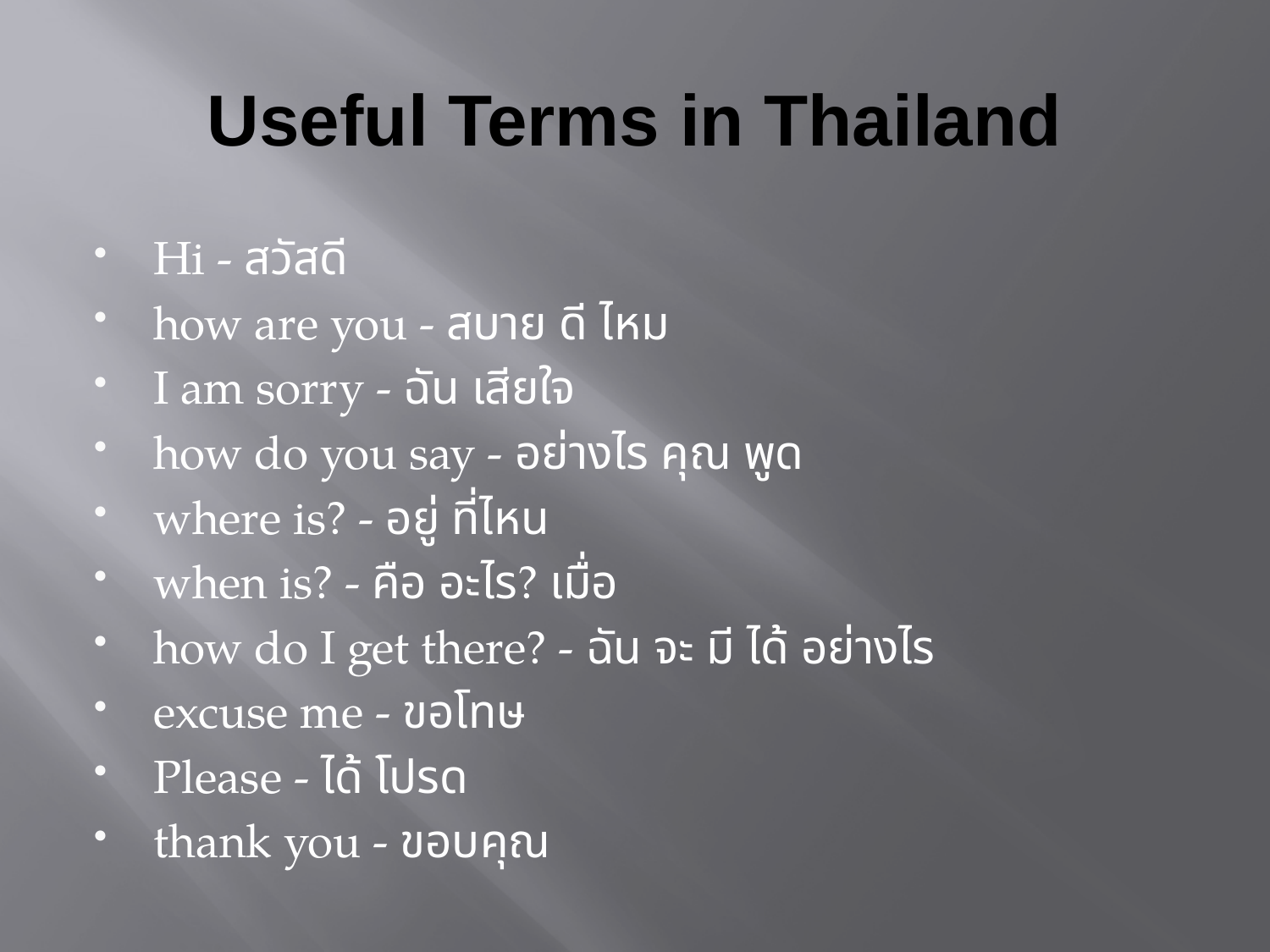

# Useful Terms in Thailand
Hi - สวัสดี
how are you - สบาย ดี ไหม
I am sorry - ฉัน เสียใจ
how do you say - อย่างไร คุณ พูด
where is? - อยู่ ที่ไหน
when is? - คือ อะไร? เมื่อ
how do I get there? - ฉัน จะ มี ได้ อย่างไร
excuse me - ขอโทษ
Please - ได้ โปรด
thank you - ขอบคุณ